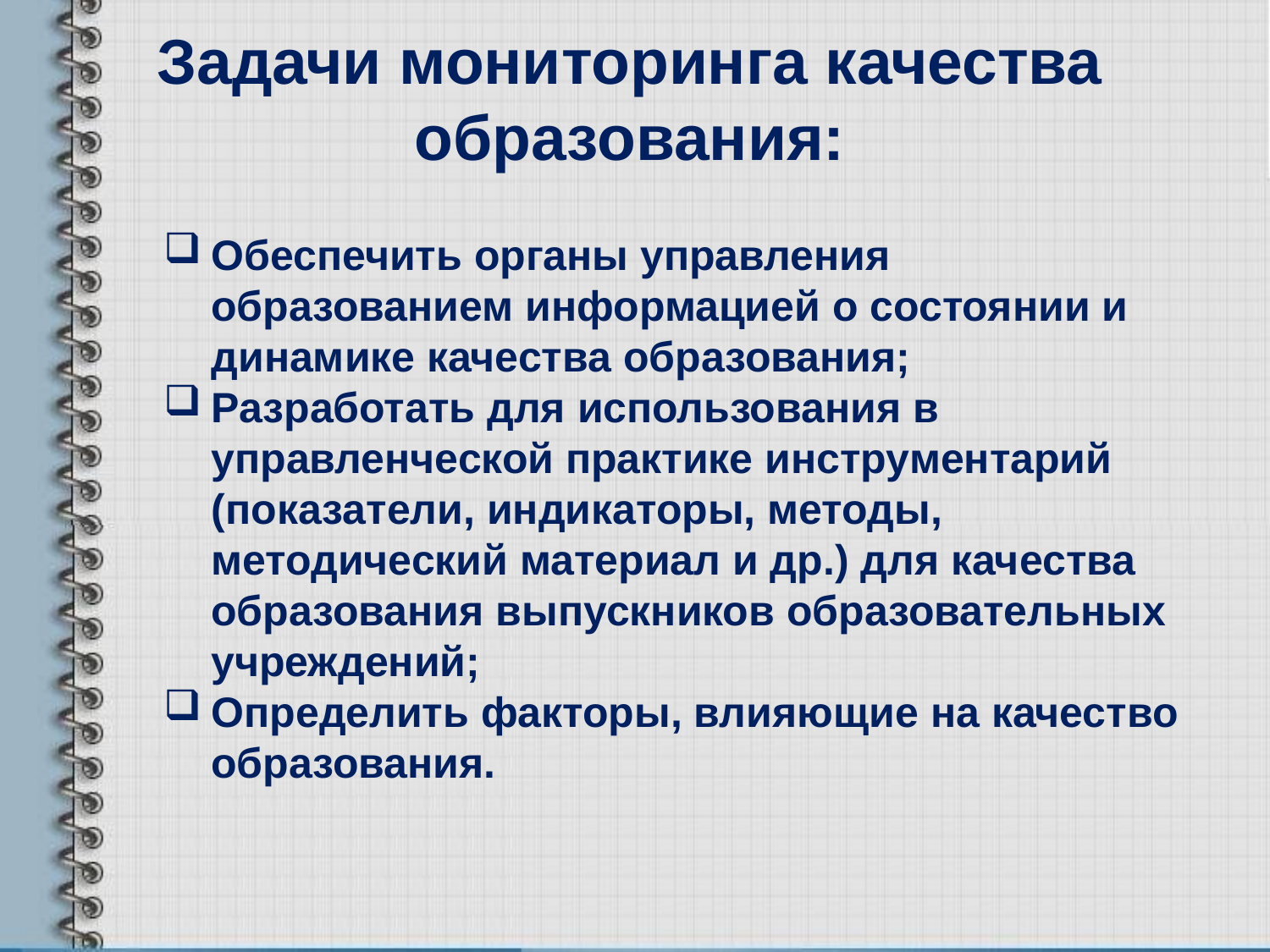

# Задачи мониторинга качества образования:

Обеспечить органы управления образованием информацией о состоянии и динамике качества образования;
Разработать для использования в управленческой практике инструментарий (показатели, индикаторы, методы, методический материал и др.) для качества образования выпускников образовательных учреждений;
Определить факторы, влияющие на качество образования.